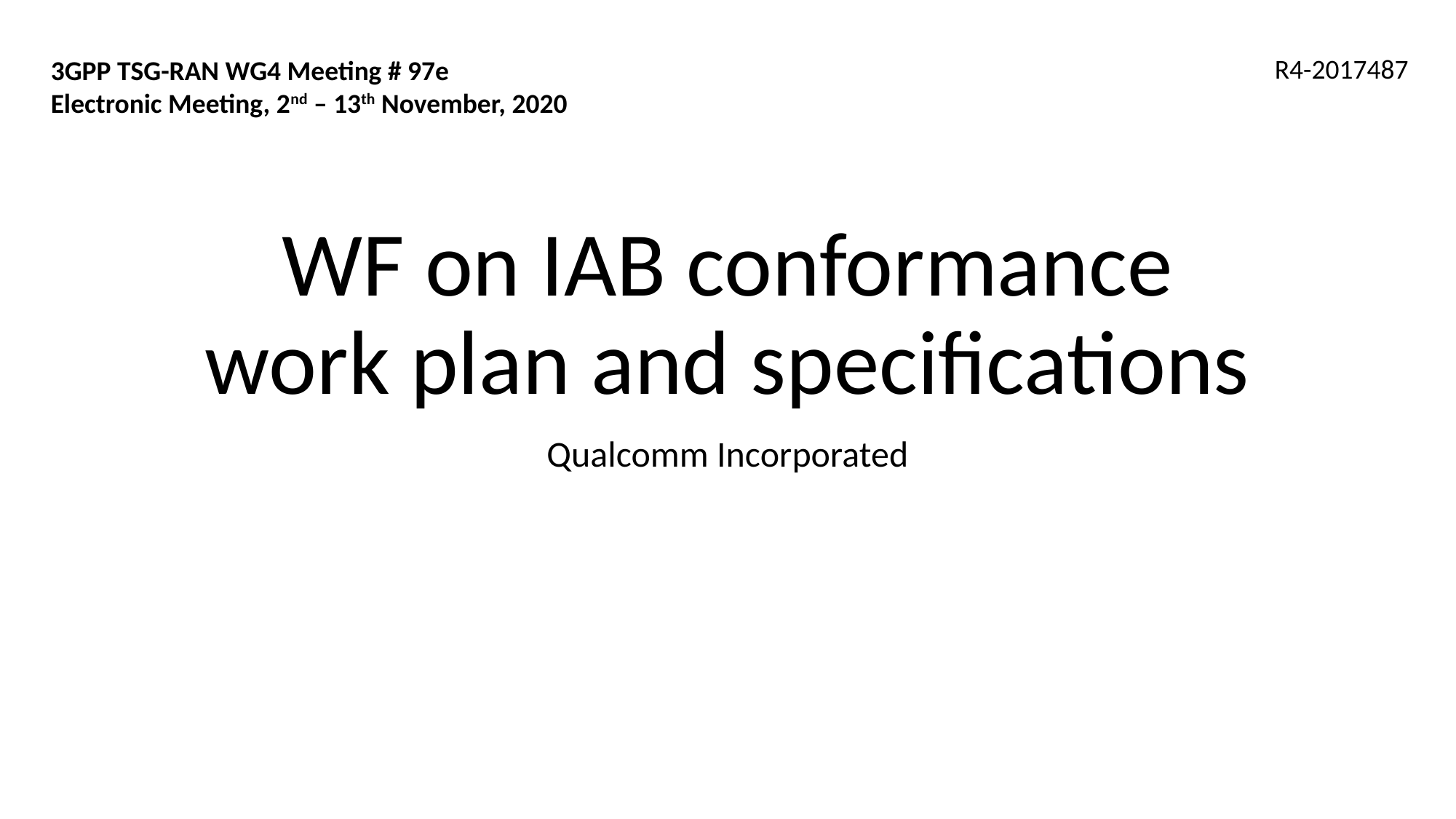

R4-2017487
3GPP TSG-RAN WG4 Meeting # 97e
Electronic Meeting, 2nd – 13th November, 2020
# WF on IAB conformance work plan and specifications
Qualcomm Incorporated